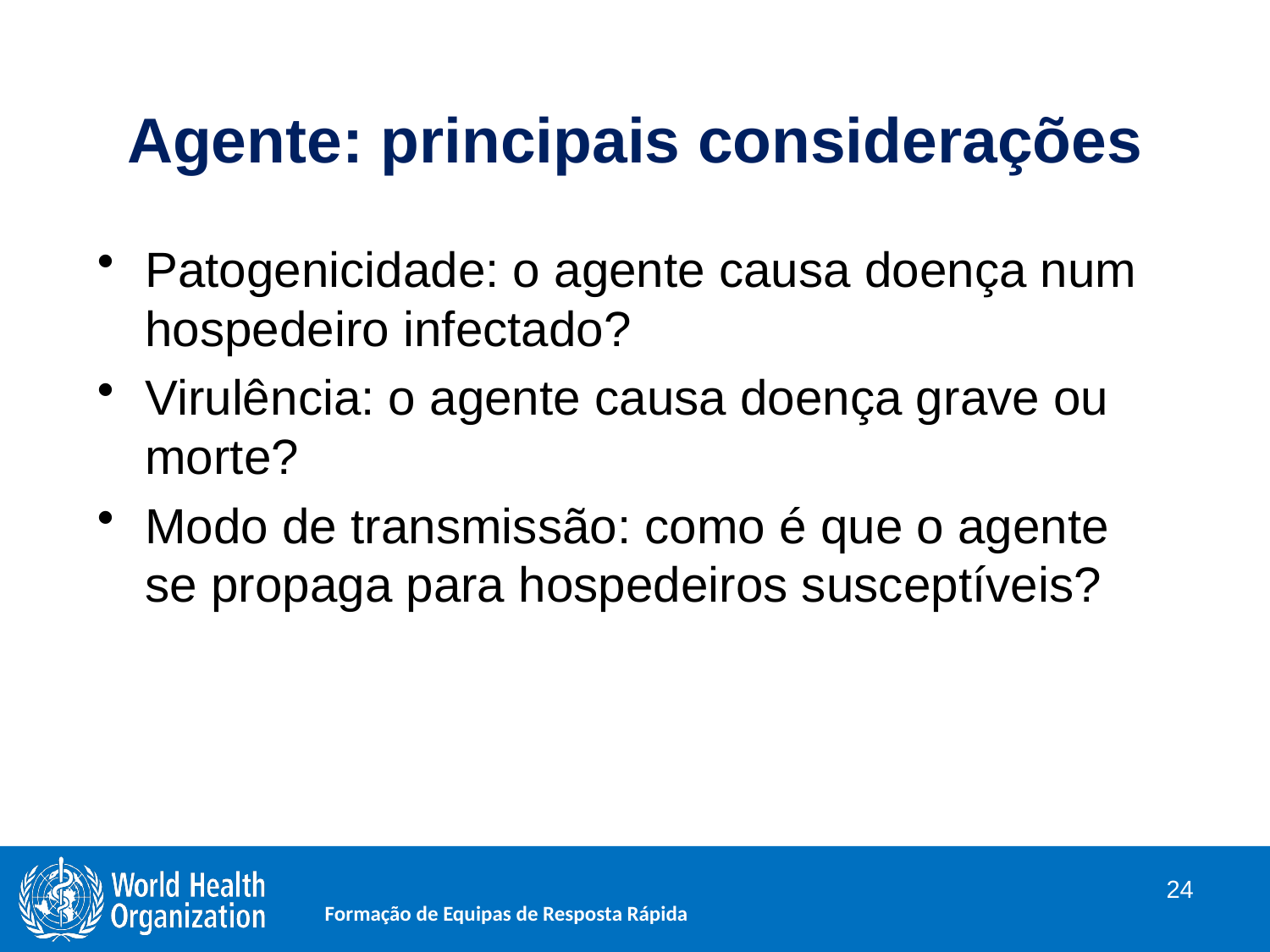

# Agente: principais considerações
Patogenicidade: o agente causa doença num hospedeiro infectado?
Virulência: o agente causa doença grave ou morte?
Modo de transmissão: como é que o agente se propaga para hospedeiros susceptíveis?
24